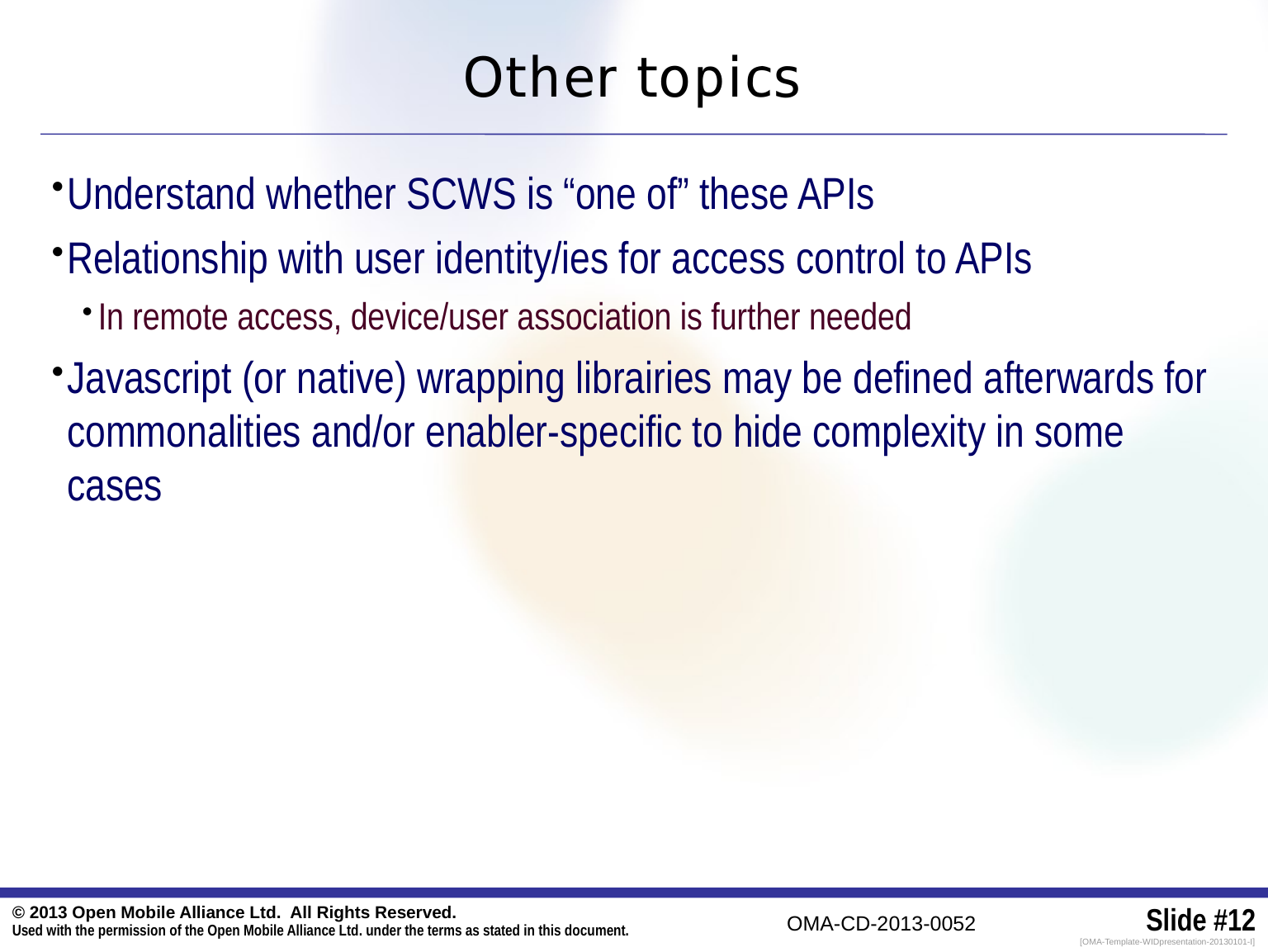

# Other topics
Understand whether SCWS is “one of” these APIs
Relationship with user identity/ies for access control to APIs
In remote access, device/user association is further needed
Javascript (or native) wrapping librairies may be defined afterwards for commonalities and/or enabler-specific to hide complexity in some cases